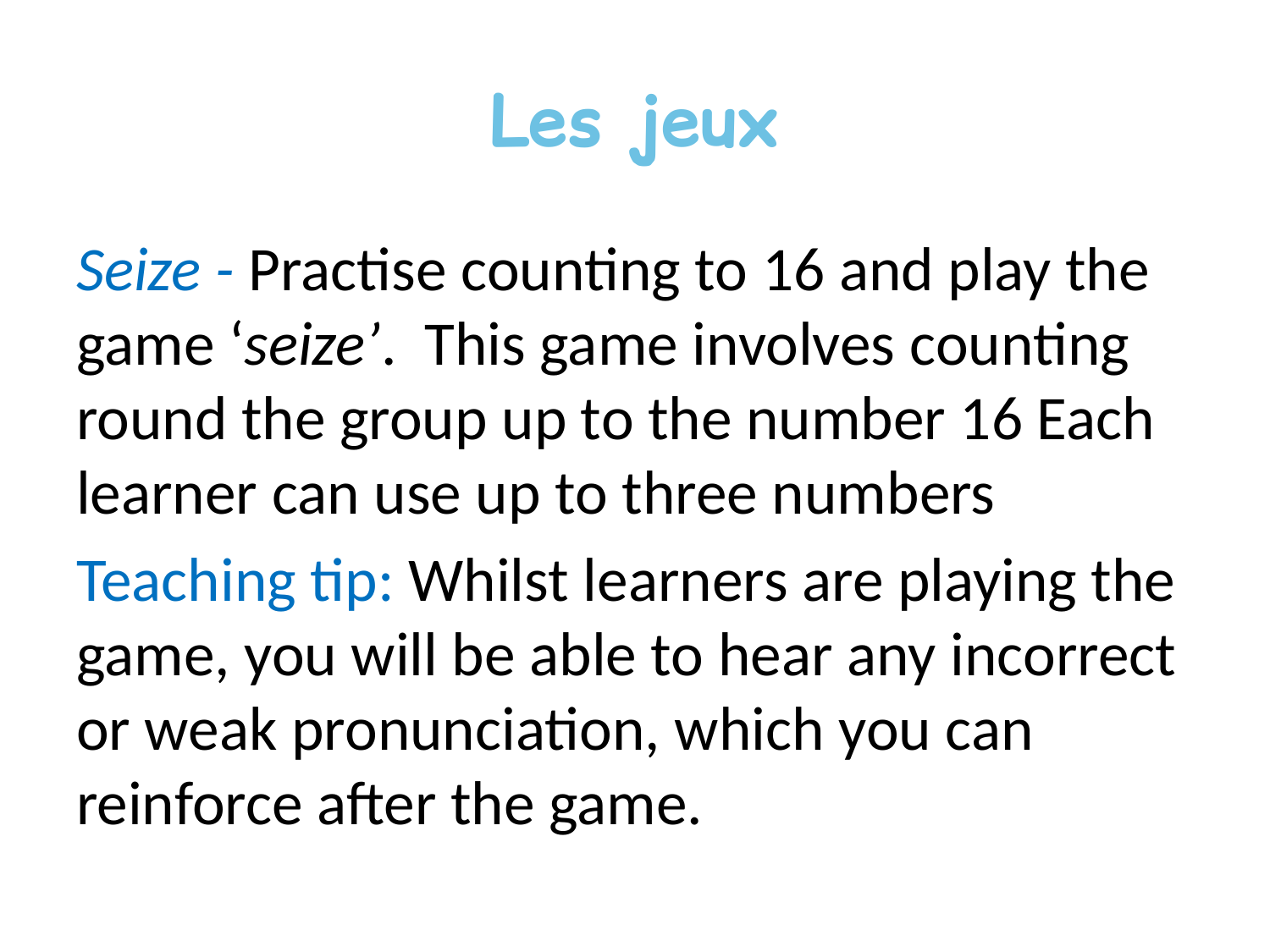

# Les jeux
Seize - Practise counting to 16 and play the game ‘seize’.  This game involves counting round the group up to the number 16 Each learner can use up to three numbers
Teaching tip: Whilst learners are playing the game, you will be able to hear any incorrect or weak pronunciation, which you can reinforce after the game.